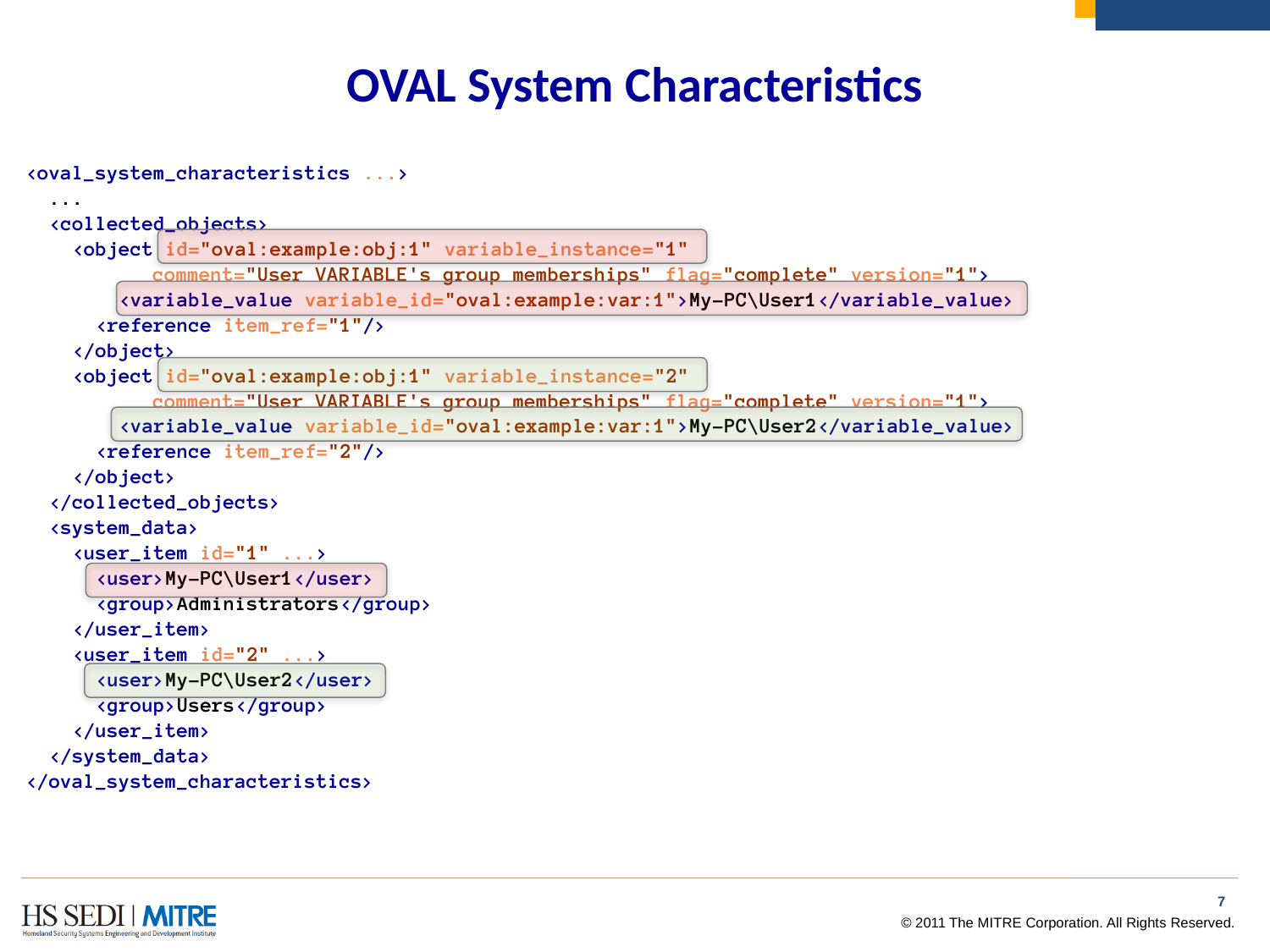

# OVAL System Characteristics
<oval_system_characteristics ...>
  ...
  <collected_objects>
    <object id="oval:example:obj:1" variable_instance="1"
	comment="User VARIABLE's group memberships" flag="complete" version="1">
        <variable_value variable_id="oval:example:var:1">My-PC\User1</variable_value>
      <reference item_ref="1"/>
    </object>
    <object id="oval:example:obj:1" variable_instance="2"
	comment="User VARIABLE's group memberships" flag="complete" version="1">
        <variable_value variable_id="oval:example:var:1">My-PC\User2</variable_value>
      <reference item_ref="2"/>
    </object>
  </collected_objects>
  <system_data>
    <user_item id="1" ...>
      <user>My-PC\User1</user>
      <group>Administrators</group>
    </user_item>
    <user_item id="2" ...>
      <user>My-PC\User2</user>
      <group>Users</group>
    </user_item>
  </system_data>
</oval_system_characteristics>

7